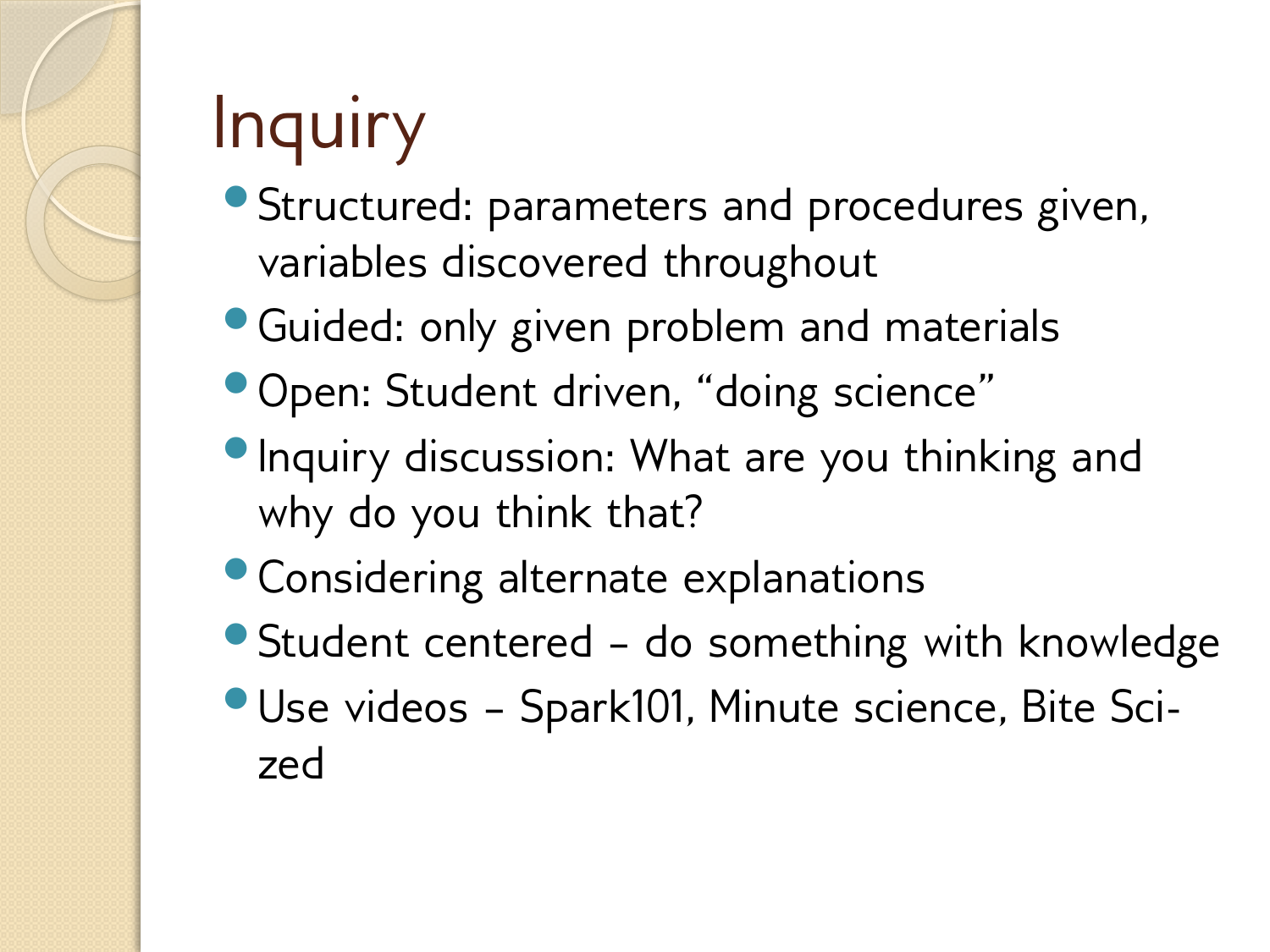

# Inquiry
Structured: parameters and procedures given, variables discovered throughout
Guided: only given problem and materials
Open: Student driven, “doing science”
Inquiry discussion: What are you thinking and why do you think that?
Considering alternate explanations
Student centered – do something with knowledge
Use videos – Spark101, Minute science, Bite Sci-zed